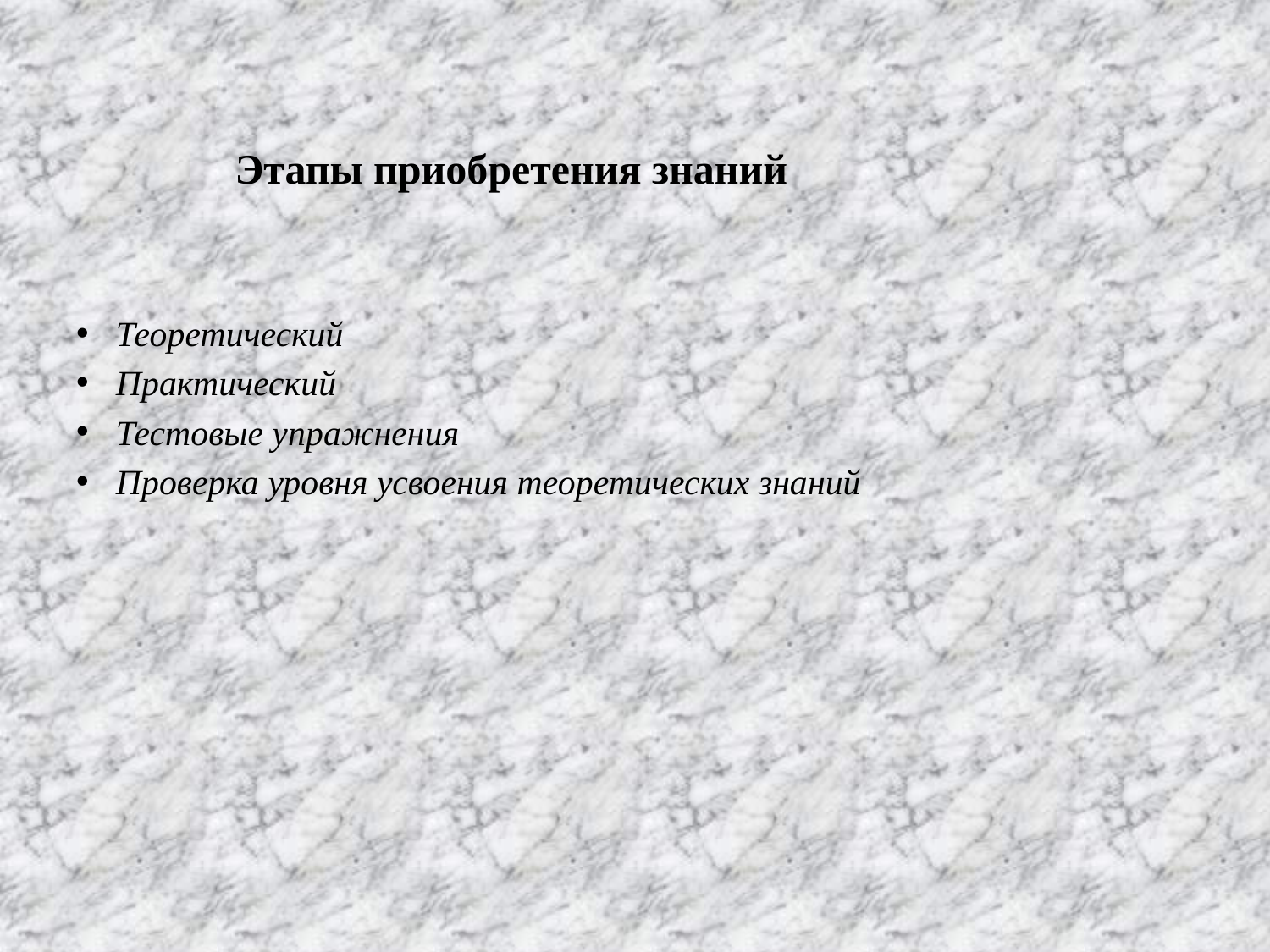

# Этапы приобретения знаний

Теоретический
Практический
Тестовые упражнения
Проверка уровня усвоения теоретических знаний